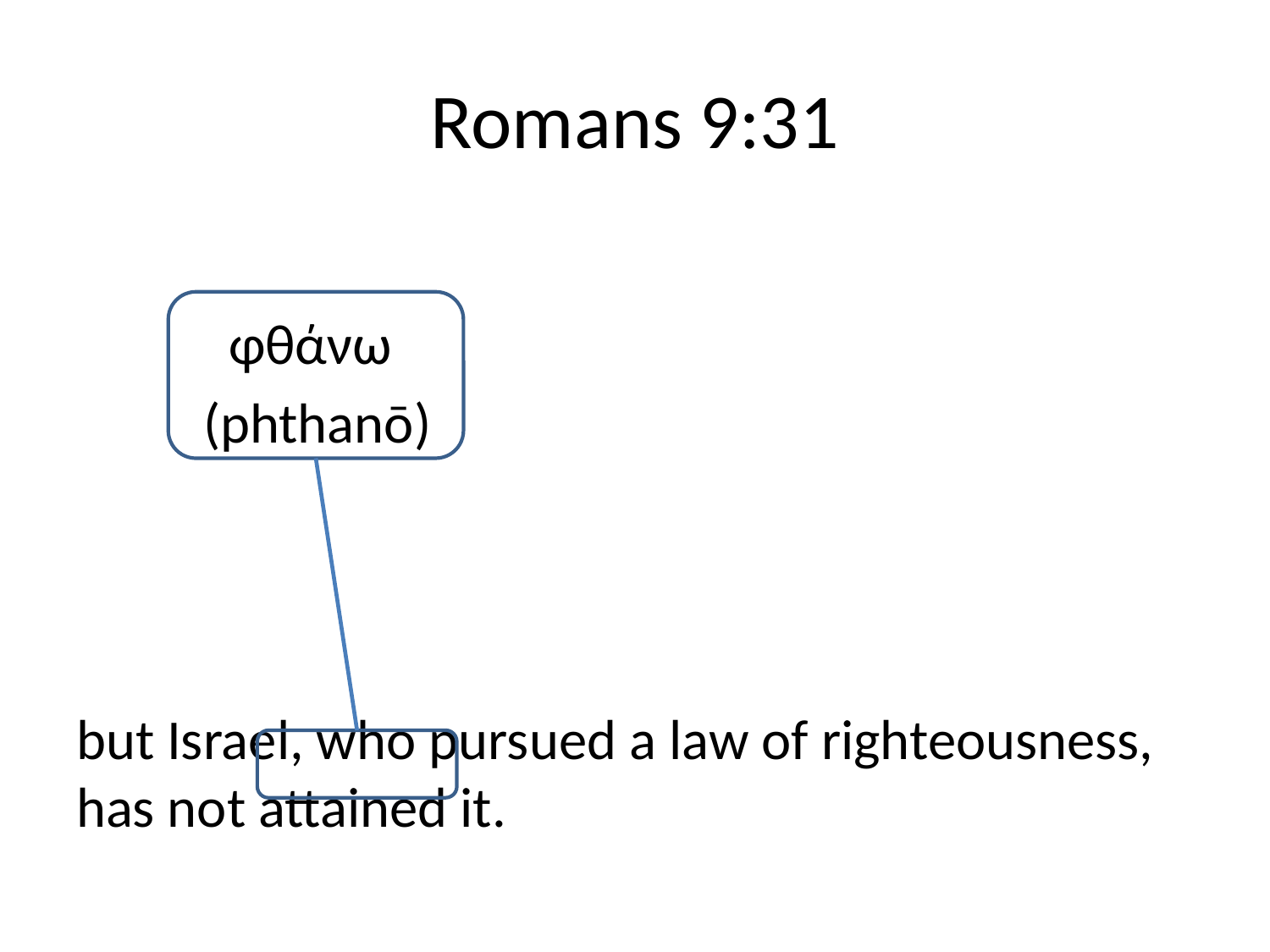

# Romans 9:31

	  φθάνω
	(phthanō)

but Israel, who pursued a law of righteousness, has not attained it.